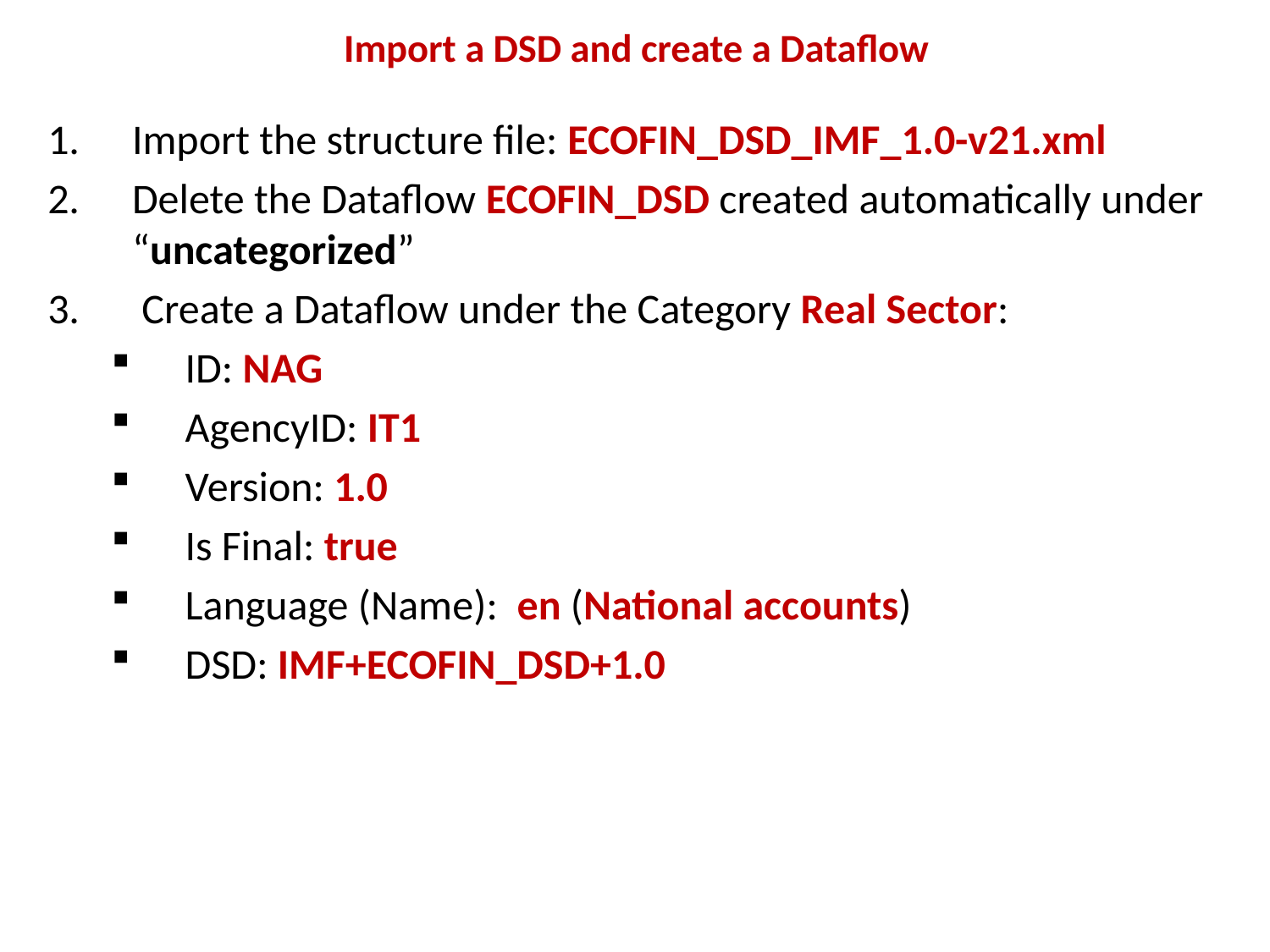

# Import a DSD and create a Dataflow
Import the structure file: ECOFIN_DSD_IMF_1.0-v21.xml
Delete the Dataflow ECOFIN_DSD created automatically under “uncategorized”
 Create a Dataflow under the Category Real Sector:
ID: NAG
AgencyID: IT1
Version: 1.0
Is Final: true
Language (Name):  en (National accounts)
DSD: IMF+ECOFIN_DSD+1.0